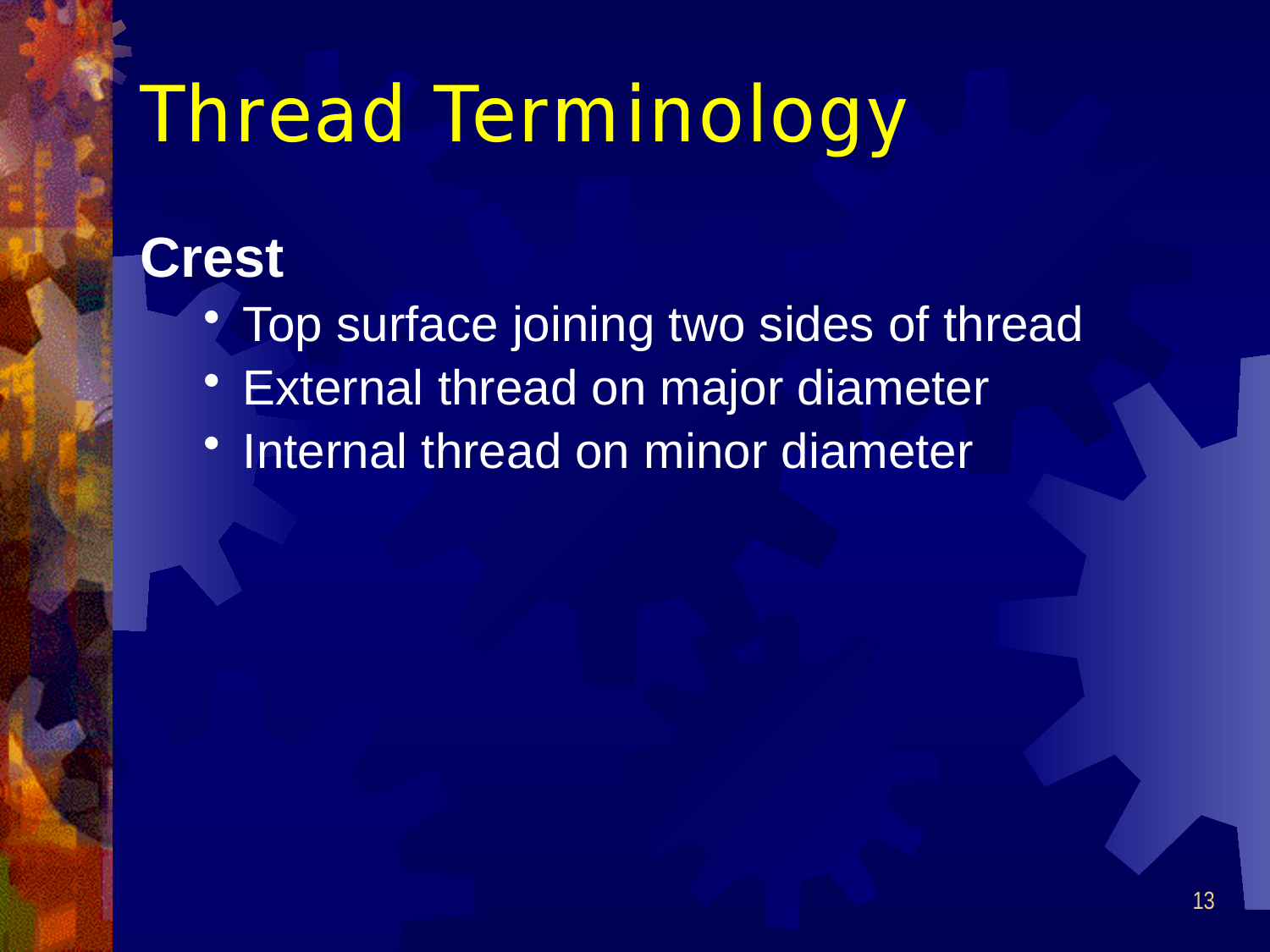

# Thread Terminology
Crest
Top surface joining two sides of thread
External thread on major diameter
Internal thread on minor diameter
13